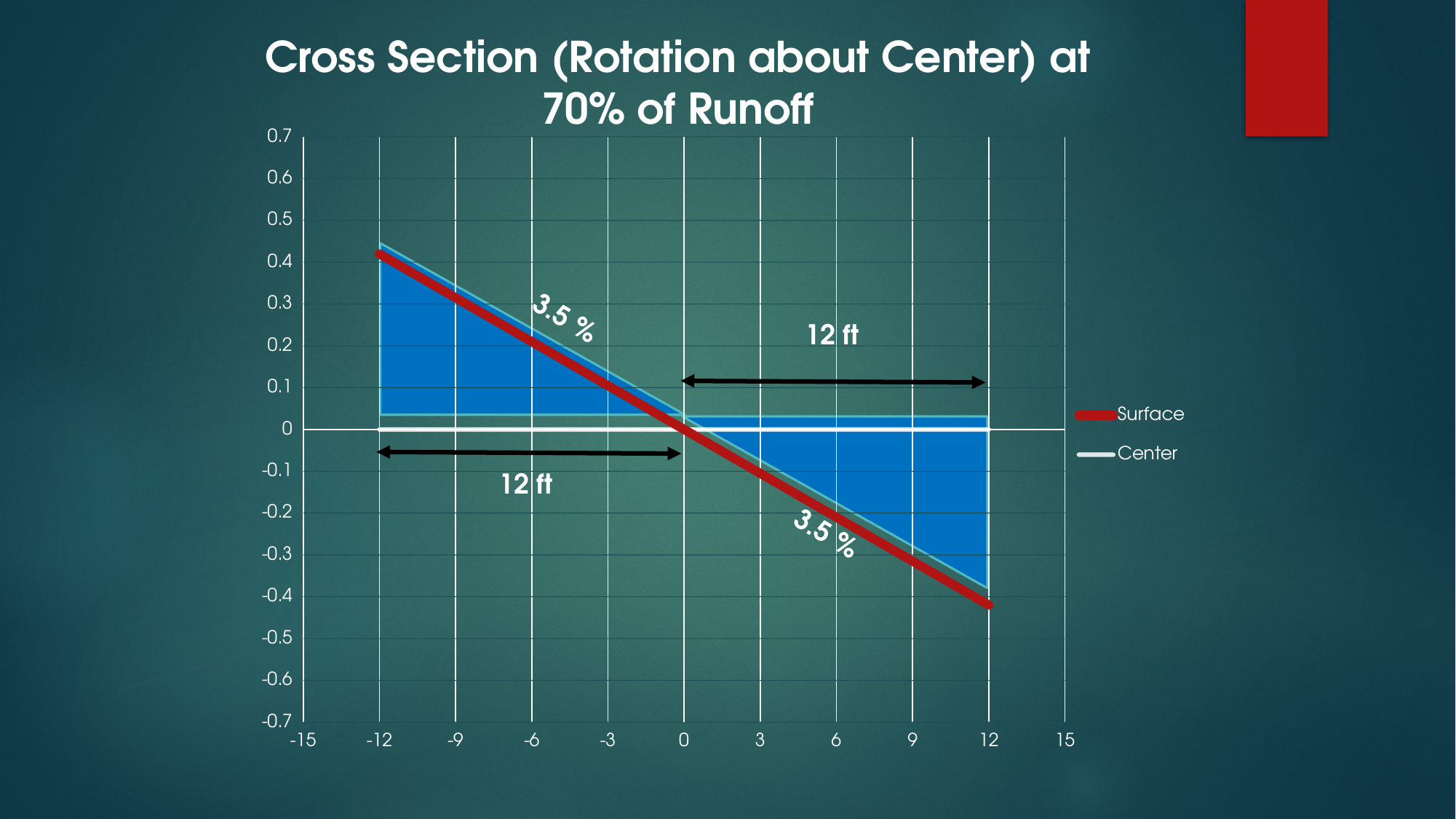

Cross Section (Rotation about Center) at 70% of Runoff

### Chart

| Category | Surface | Center |
|---|---|---|
3.5 %
12 ft

12 ft
3.5 %